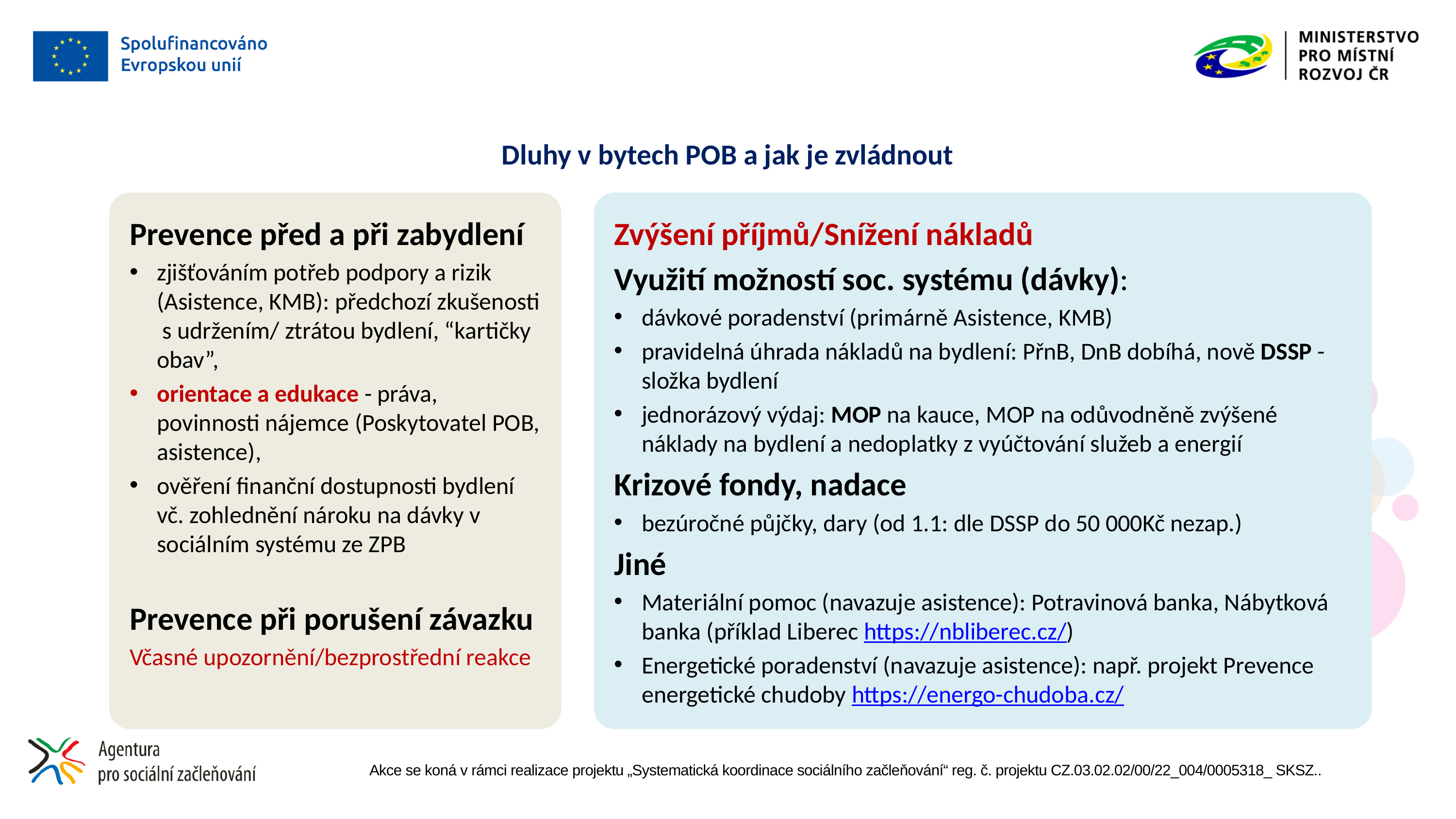

# Dluhy v bytech POB a jak je zvládnout
Prevence před a při zabydlení
zjišťováním potřeb podpory a rizik (Asistence, KMB): předchozí zkušenosti  s udržením/ ztrátou bydlení, “kartičky obav”,
orientace a edukace - práva, povinnosti nájemce (Poskytovatel POB, asistence),
ověření finanční dostupnosti bydlení vč. zohlednění nároku na dávky v sociálním systému ze ZPB

Prevence při porušení závazku
Včasné upozornění/bezprostřední reakce

Zvýšení příjmů/Snížení nákladů
Využití možností soc. systému (dávky):
dávkové poradenství (primárně Asistence, KMB)
pravidelná úhrada nákladů na bydlení: PřnB, DnB dobíhá, nově DSSP - složka bydlení
jednorázový výdaj: MOP na kauce, MOP na odůvodněně zvýšené náklady na bydlení a nedoplatky z vyúčtování služeb a energií
Krizové fondy, nadace
bezúročné půjčky, dary (od 1.1: dle DSSP do 50 000Kč nezap.)
Jiné
Materiální pomoc (navazuje asistence): Potravinová banka, Nábytková banka (příklad Liberec https://nbliberec.cz/)
Energetické poradenství (navazuje asistence): např. projekt Prevence energetické chudoby https://energo-chudoba.cz/